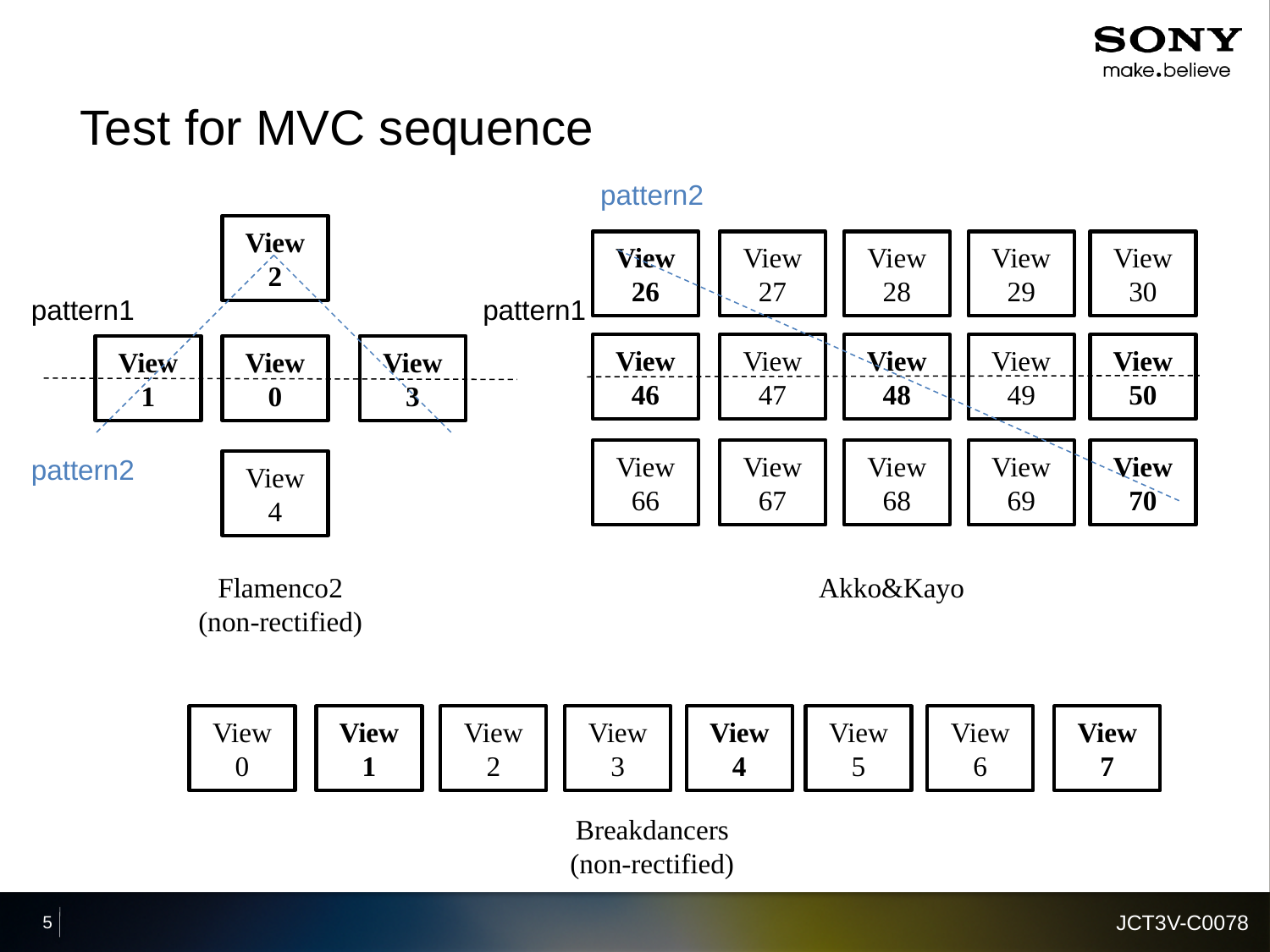

# Test for MVC sequence
pattern2
View
2
View
26
View
27
View
28
View
29
View
30
pattern1
pattern1
View
46
View
47
View
48
View
49
View
50
View
1
View
0
View
3
View
66
View
67
View
68
View
69
View
70
pattern2
View
4
Flamenco2
(non-rectified)
Akko&Kayo
View
0
View
1
View
2
View
3
View
4
View
5
View
6
View
7
Breakdancers
(non-rectified)
JCT3V-C0078
5